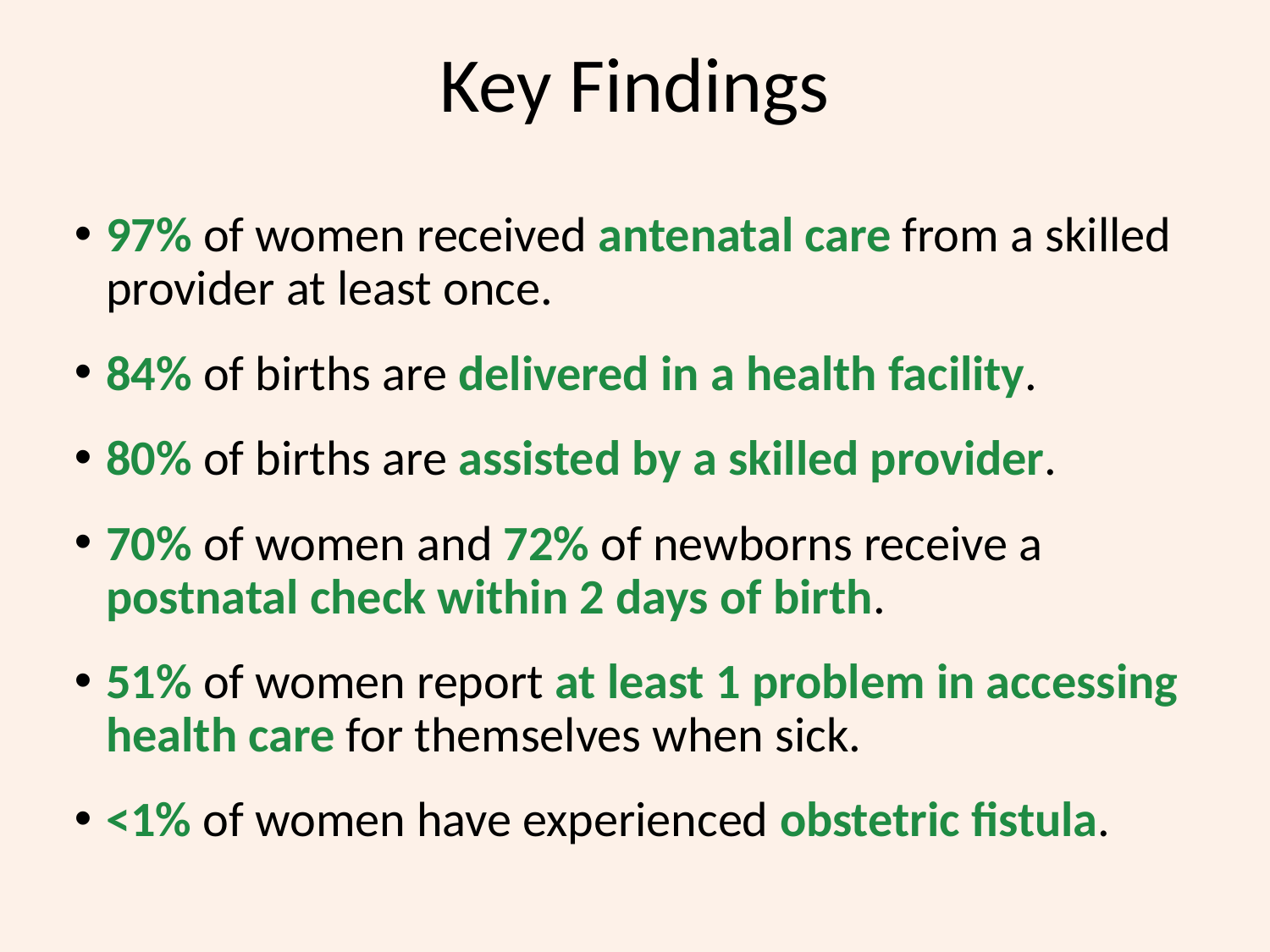

# Key Findings
97% of women received antenatal care from a skilled provider at least once.
84% of births are delivered in a health facility.
80% of births are assisted by a skilled provider.
70% of women and 72% of newborns receive a postnatal check within 2 days of birth.
51% of women report at least 1 problem in accessing health care for themselves when sick.
<1% of women have experienced obstetric fistula.